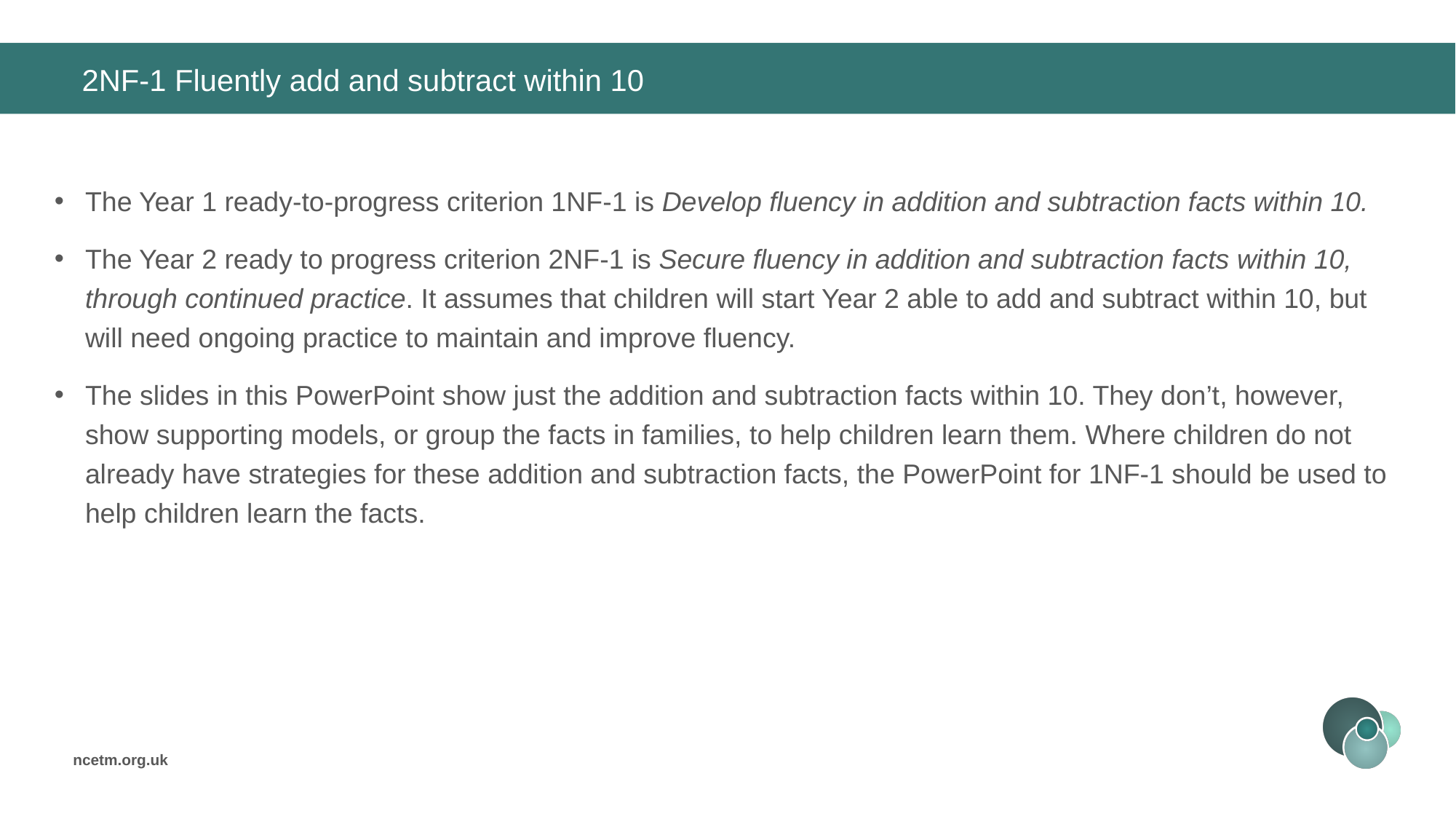

# 2NF-1 Fluently add and subtract within 10
The Year 1 ready-to-progress criterion 1NF-1 is Develop fluency in addition and subtraction facts within 10.
The Year 2 ready to progress criterion 2NF-1 is Secure fluency in addition and subtraction facts within 10, through continued practice. It assumes that children will start Year 2 able to add and subtract within 10, but will need ongoing practice to maintain and improve fluency.
The slides in this PowerPoint show just the addition and subtraction facts within 10. They don’t, however, show supporting models, or group the facts in families, to help children learn them. Where children do not already have strategies for these addition and subtraction facts, the PowerPoint for 1NF-1 should be used to help children learn the facts.